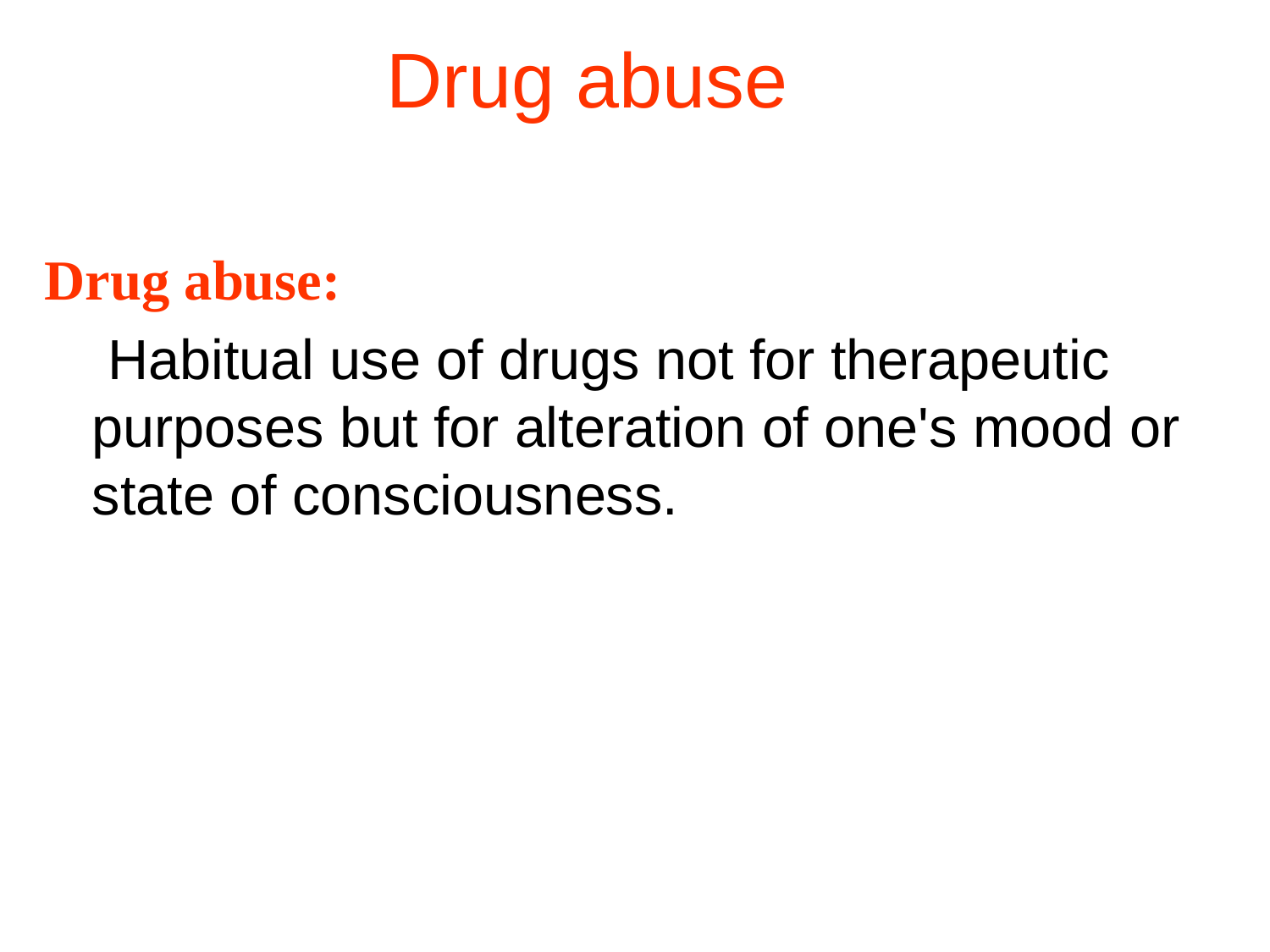

# Drug abuse

Drug abuse:
	 Habitual use of drugs not for therapeutic purposes but for alteration of one's mood or state of consciousness.